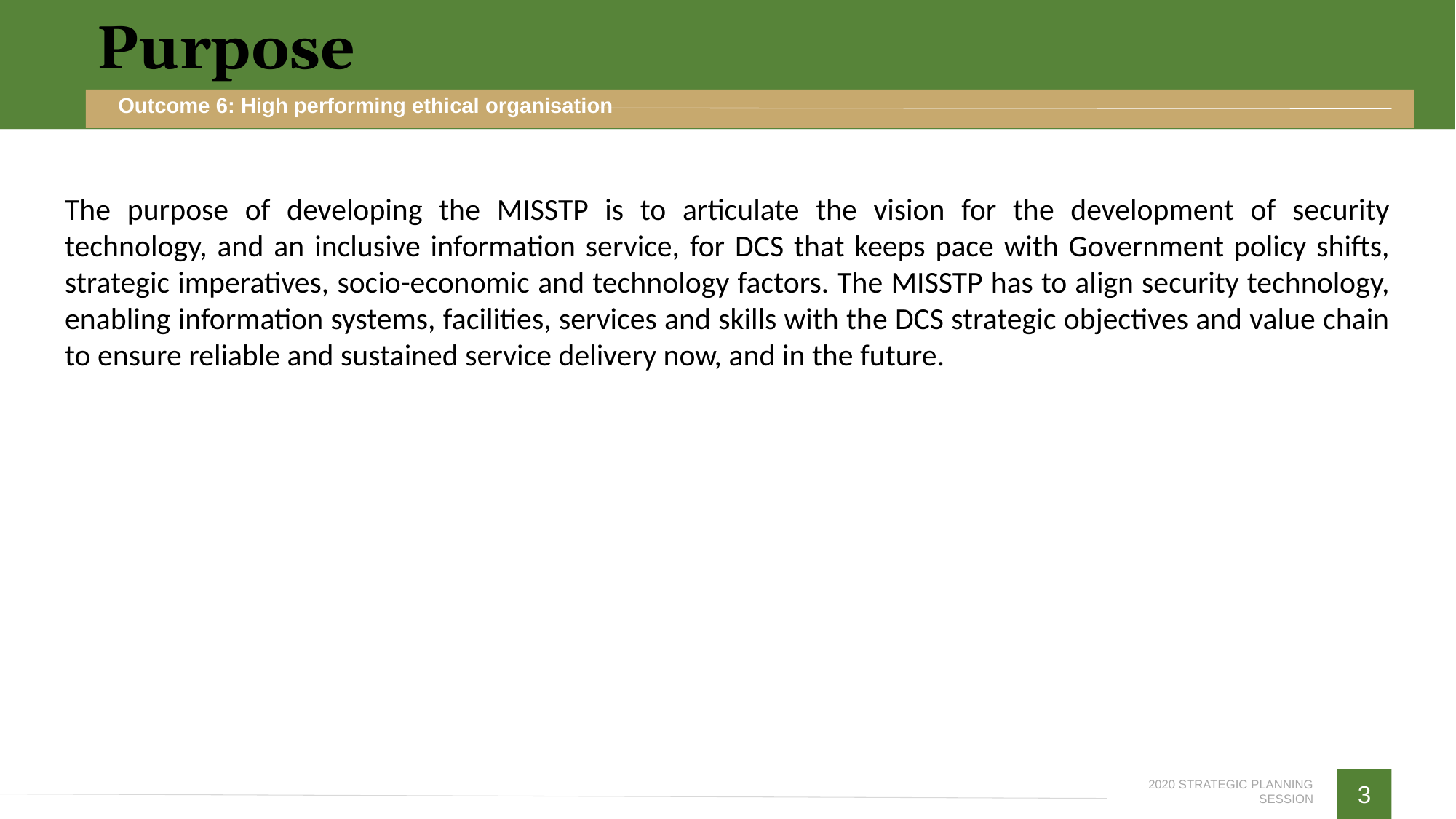

Purpose

Outcome 6: High performing ethical organisation

The purpose of developing the MISSTP is to articulate the vision for the development of security technology, and an inclusive information service, for DCS that keeps pace with Government policy shifts, strategic imperatives, socio-economic and technology factors. The MISSTP has to align security technology, enabling information systems, facilities, services and skills with the DCS strategic objectives and value chain to ensure reliable and sustained service delivery now, and in the future.